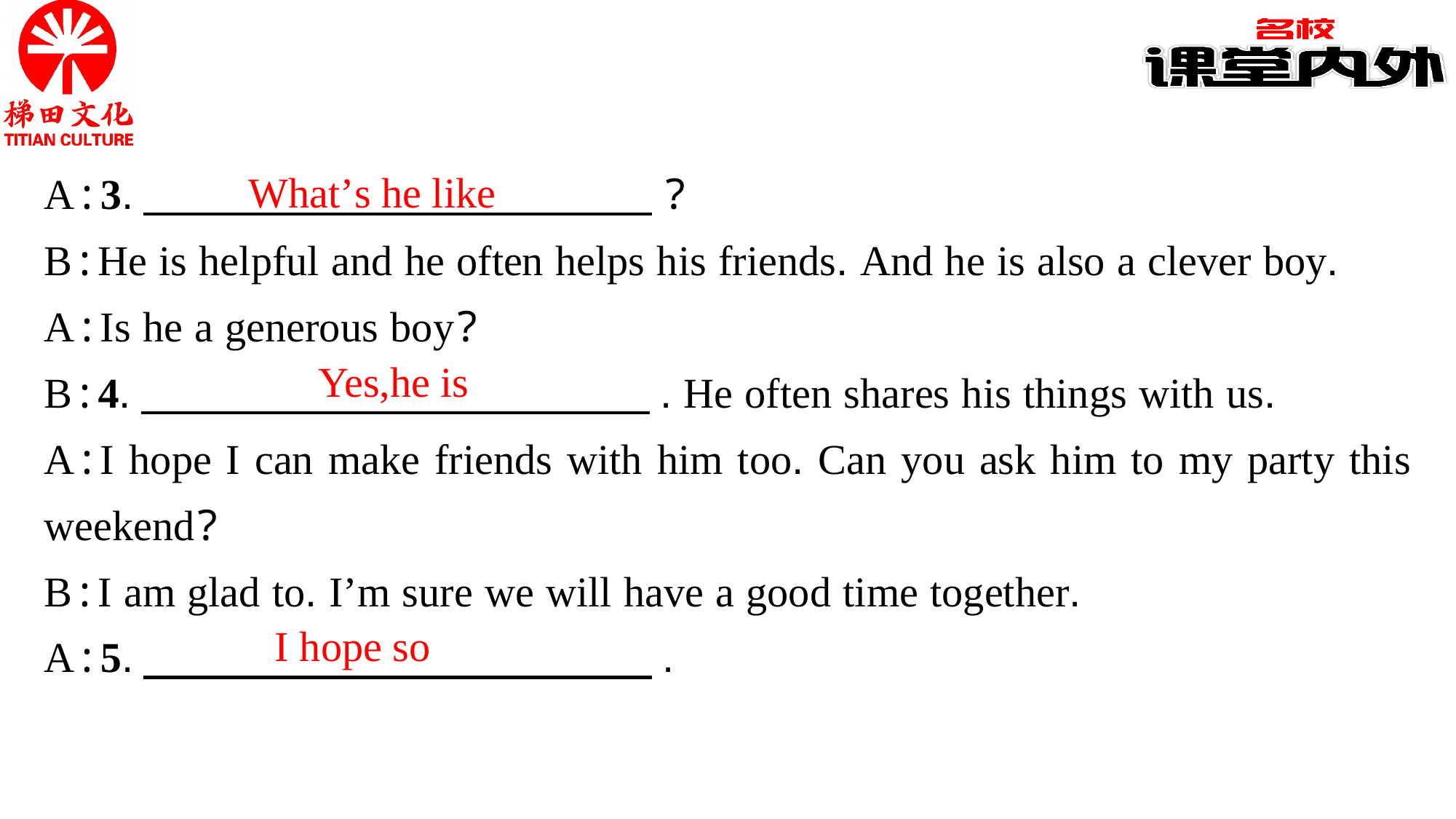

What’s he like
A:3.　　　　　　　　　　　　?
B:He is helpful and he often helps his friends. And he is also a clever boy.
A:Is he a generous boy?
B:4.　　　　　　　　　　　　. He often shares his things with us.
A:I hope I can make friends with him too. Can you ask him to my party this weekend?
B:I am glad to. I’m sure we will have a good time together.
A:5.　　　　　　　　　　　　.
Yes,he is
I hope so